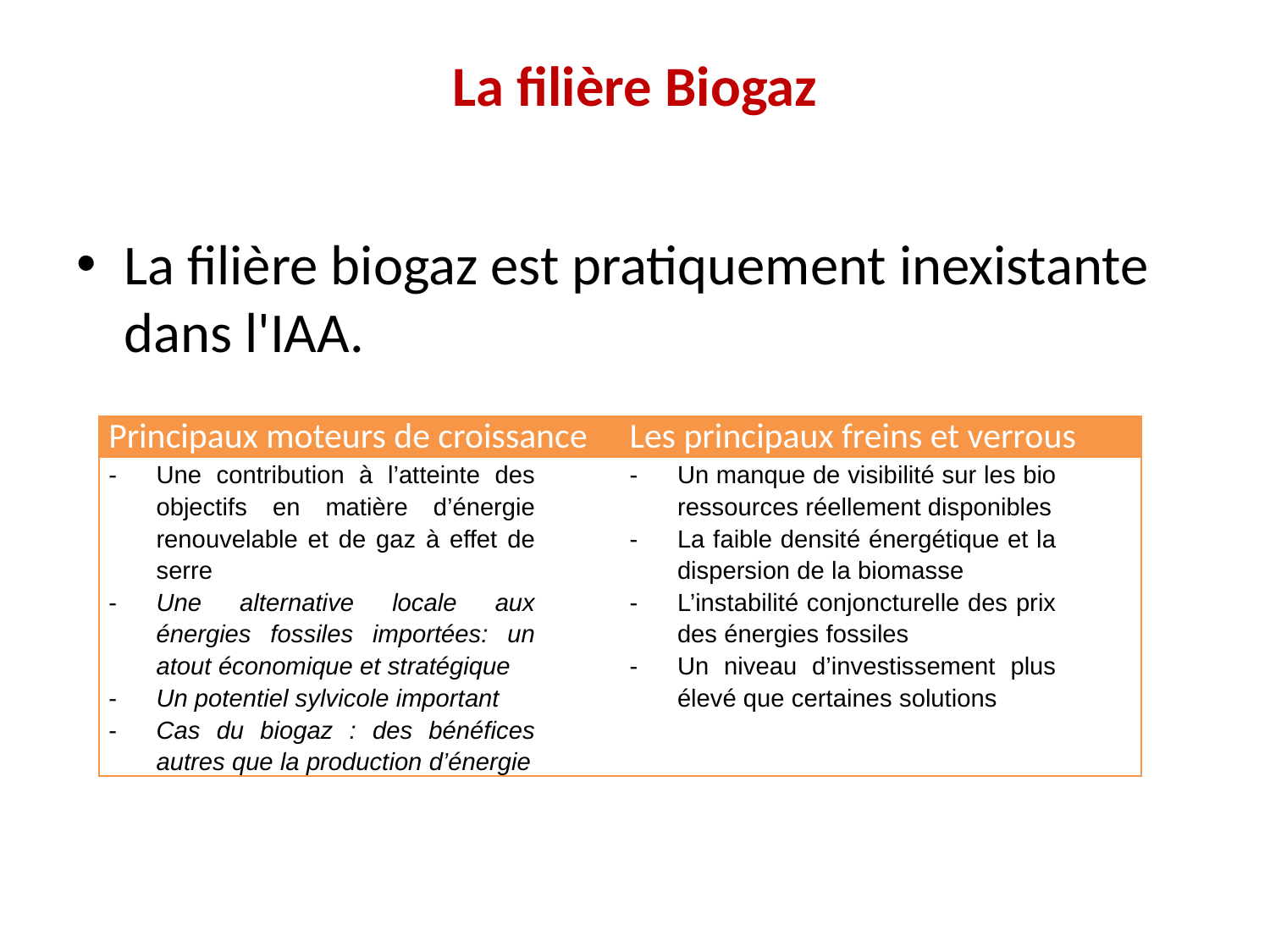

# La filière Biogaz
La filière biogaz est pratiquement inexistante dans l'IAA.

| Principaux moteurs de croissance | Les principaux freins et verrous |
| --- | --- |
| Une contribution à l’atteinte des objectifs en matière d’énergie renouvelable et de gaz à effet de serre Une alternative locale aux énergies fossiles importées: un atout économique et stratégique Un potentiel sylvicole important Cas du biogaz : des bénéfices autres que la production d’énergie | Un manque de visibilité sur les bio ressources réellement disponibles La faible densité énergétique et la dispersion de la biomasse L’instabilité conjoncturelle des prix des énergies fossiles Un niveau d’investissement plus élevé que certaines solutions |